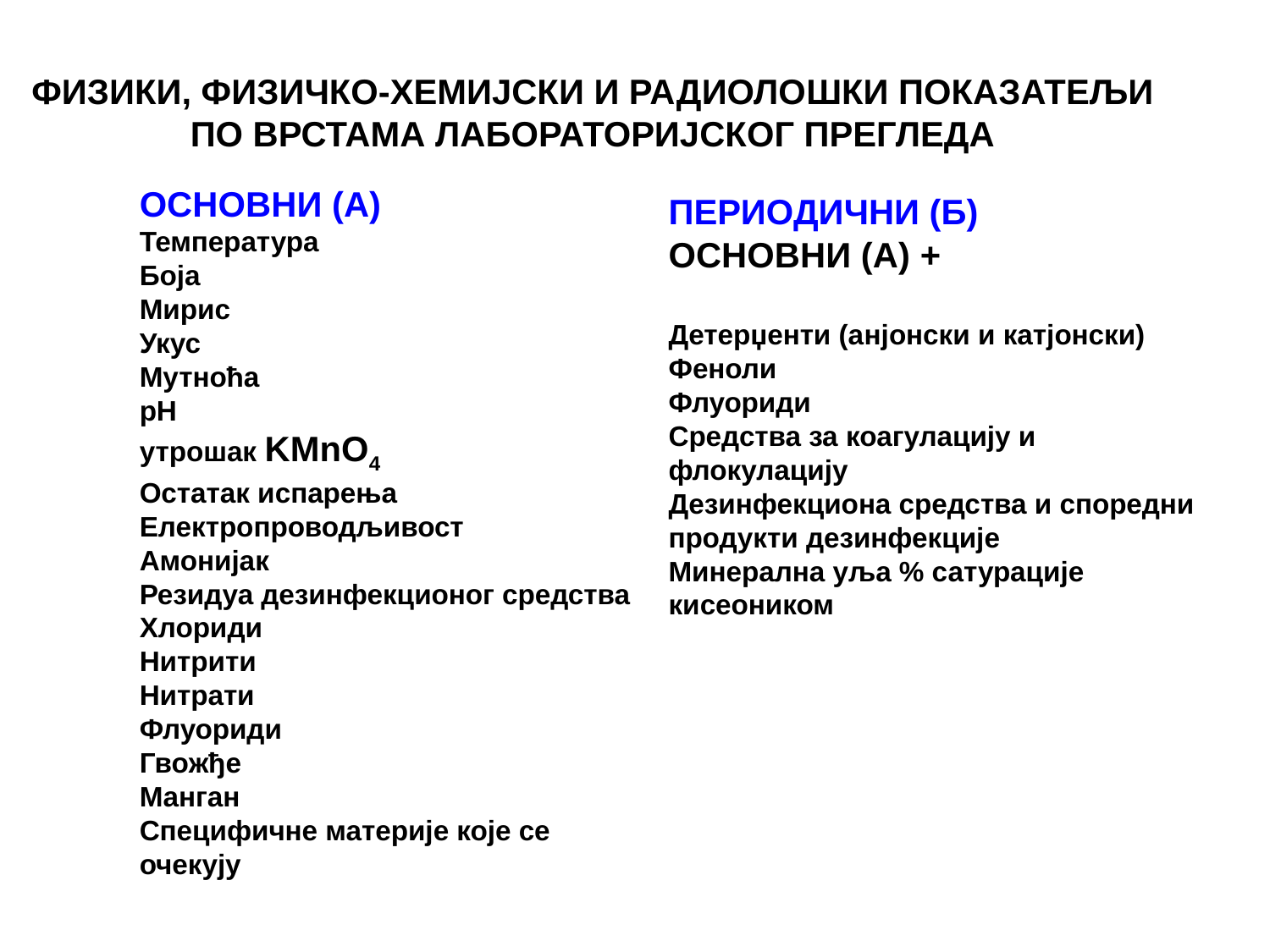

ФИЗИКИ, ФИЗИЧКО-ХЕМИЈСКИ И РАДИОЛОШКИ ПОКАЗАТЕЉИ ПО ВРСТАМА ЛАБОРАТОРИЈСКОГ ПРЕГЛЕДА
ОСНОВНИ (А)
Температура
Боја
Мирис
Укус
Мутноћа
рН
утрошак KMnO4
Остатак испарења
Електропроводљивост
Амонијак
Резидуа дезинфекционог средства
Хлориди
Нитрити
Нитрати
Флуориди
Гвожђе
Манган
Специфичне материје које се очекују
ПЕРИОДИЧНИ (Б)
ОСНОВНИ (А) +

Детерџенти (анјонски и катјонски)
Феноли
Флуориди
Средства за коагулацију и флокулацију
Дезинфекциона средства и споредни продукти дезинфекције
Минерална уља % сатурације кисеоником